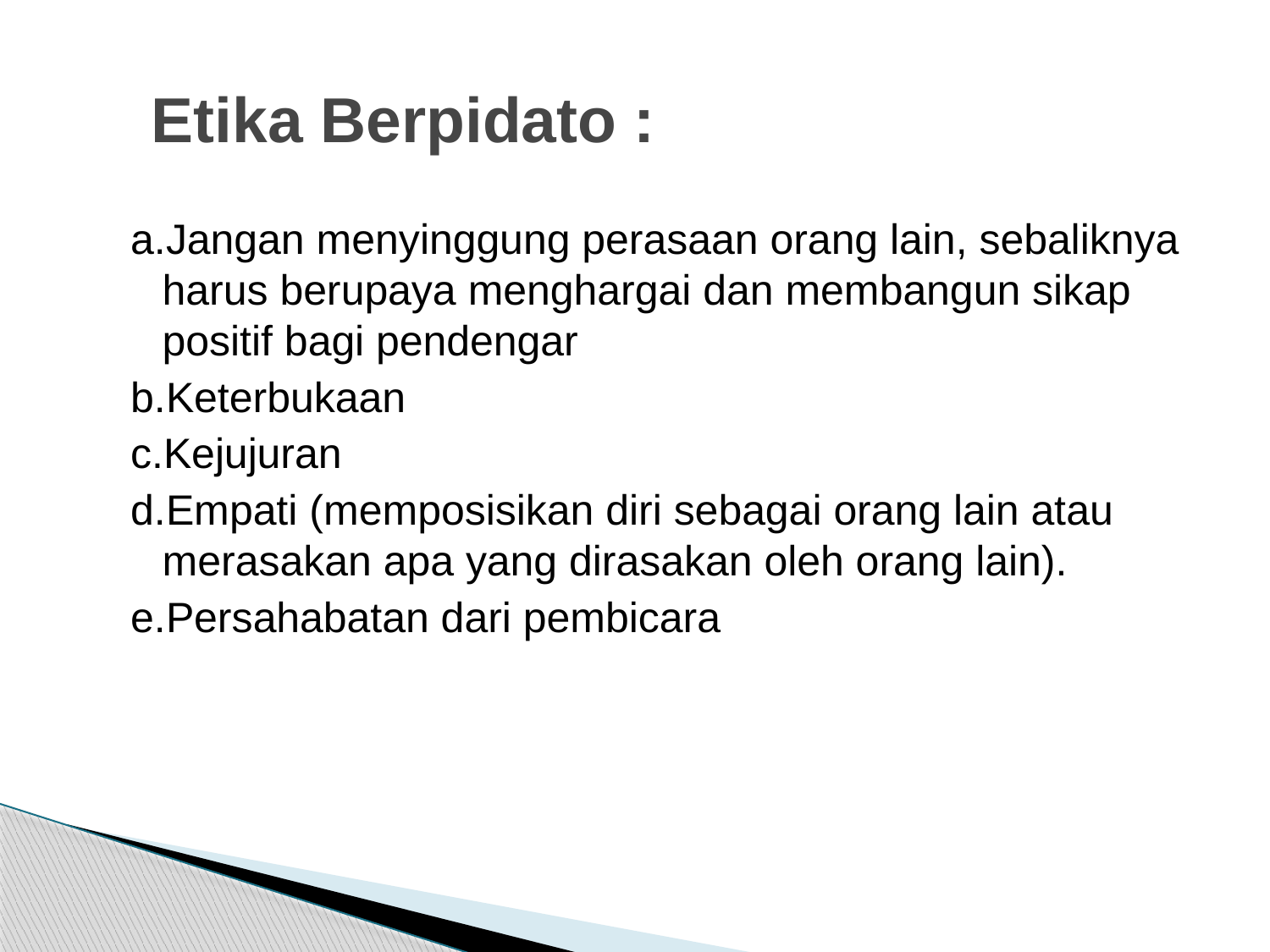

# Etika Berpidato :
a.Jangan menyinggung perasaan orang lain, sebaliknya harus berupaya menghargai dan membangun sikap positif bagi pendengar
b.Keterbukaan
c.Kejujuran
d.Empati (memposisikan diri sebagai orang lain atau merasakan apa yang dirasakan oleh orang lain).
e.Persahabatan dari pembicara